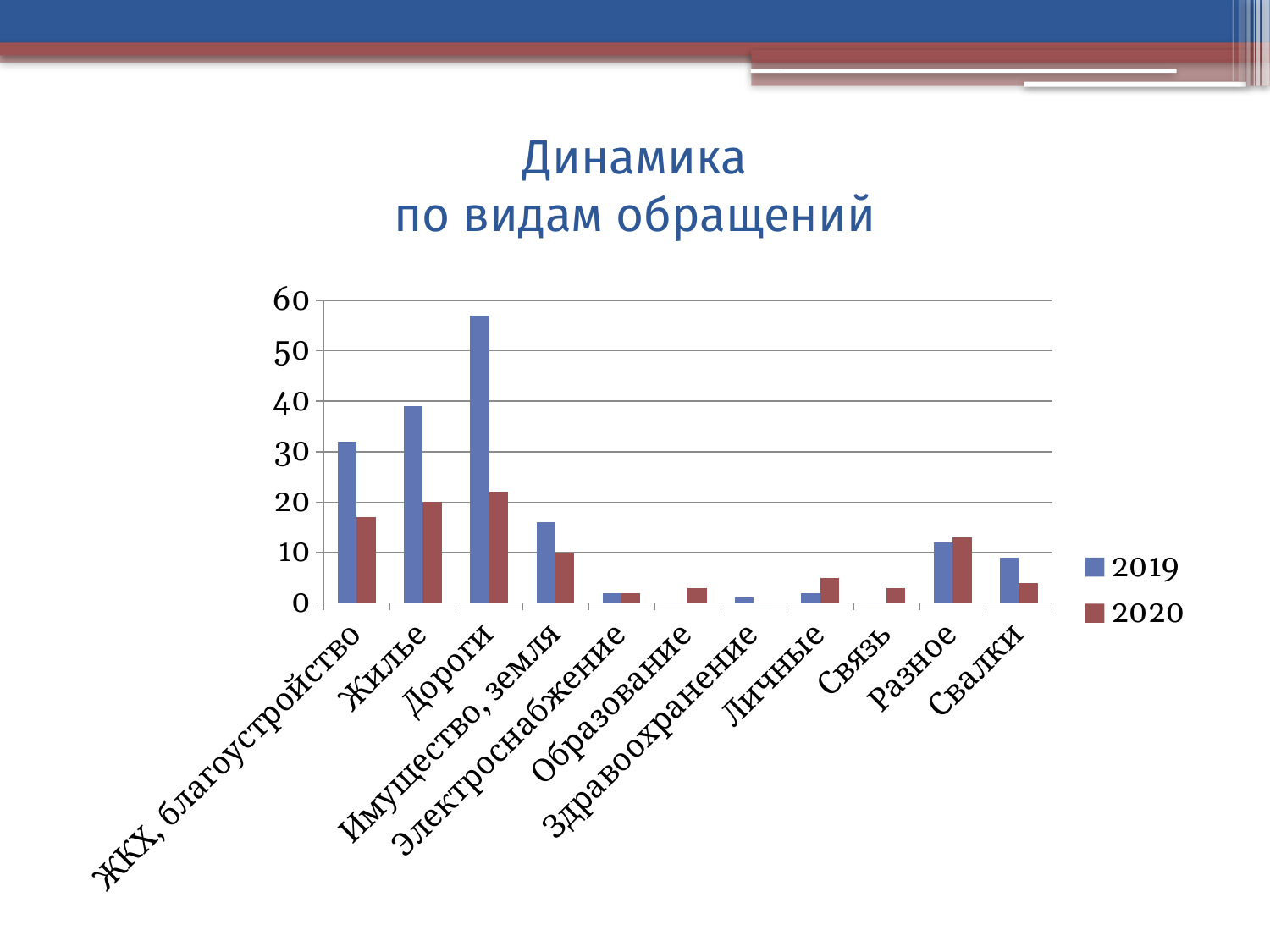

# Динамика по видам обращений

### Chart

| Category | 2019 | 2020 |
|---|---|---|
| ЖКХ, благоустройство | 32.0 | 17.0 |
| Жилье | 39.0 | 20.0 |
| Дороги | 57.0 | 22.0 |
| Имущество, земля | 16.0 | 10.0 |
| Электроснабжение | 2.0 | 2.0 |
| Образование | 0.0 | 3.0 |
| Здравоохранение | 1.0 | 0.0 |
| Личные | 2.0 | 5.0 |
| Связь | 0.0 | 3.0 |
| Разное | 12.0 | 13.0 |
| Свалки | 9.0 | 4.0 |